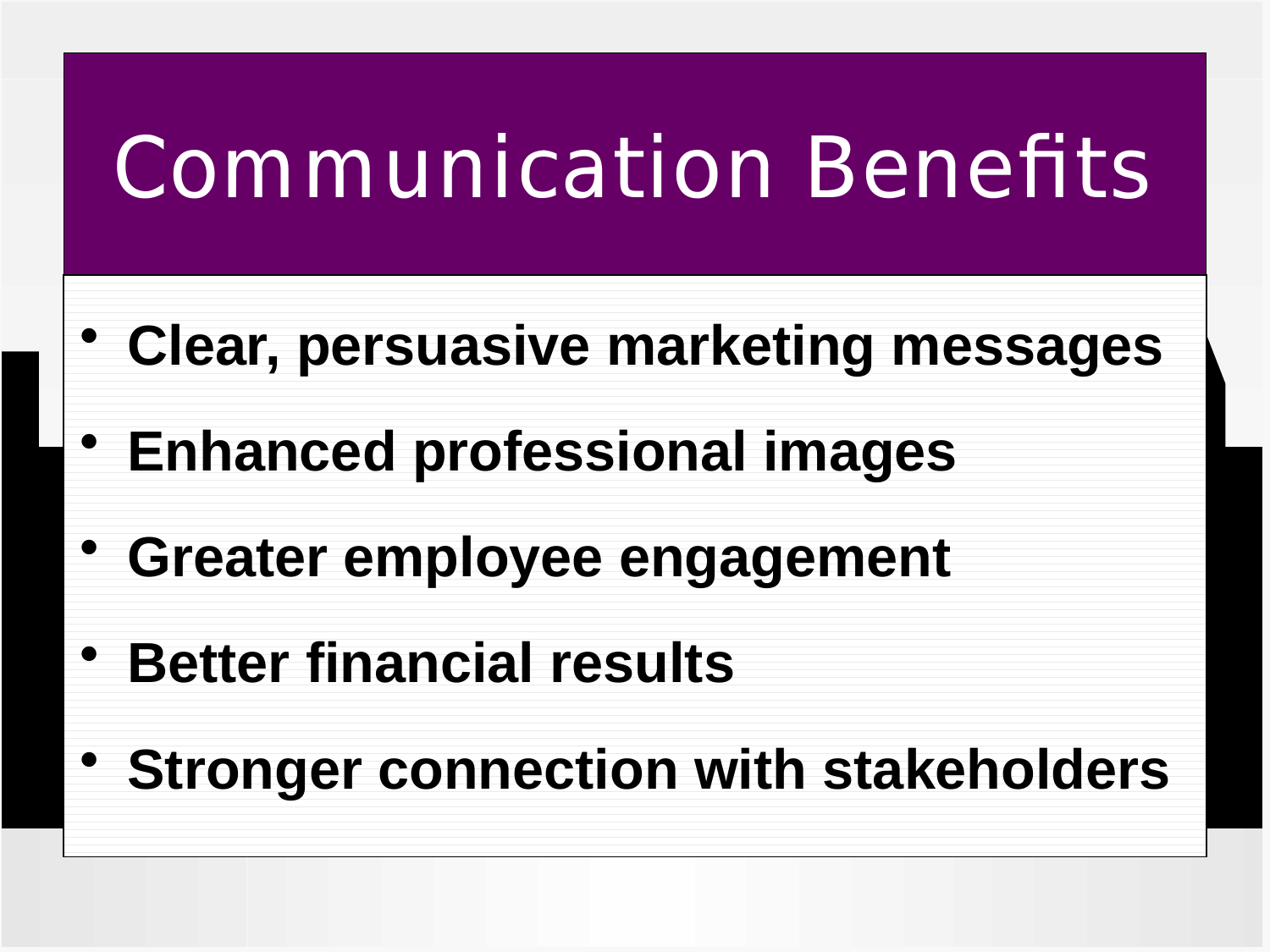

# Communication Benefits

Clear, persuasive marketing messages
Enhanced professional images
Greater employee engagement
Better financial results
Stronger connection with stakeholders